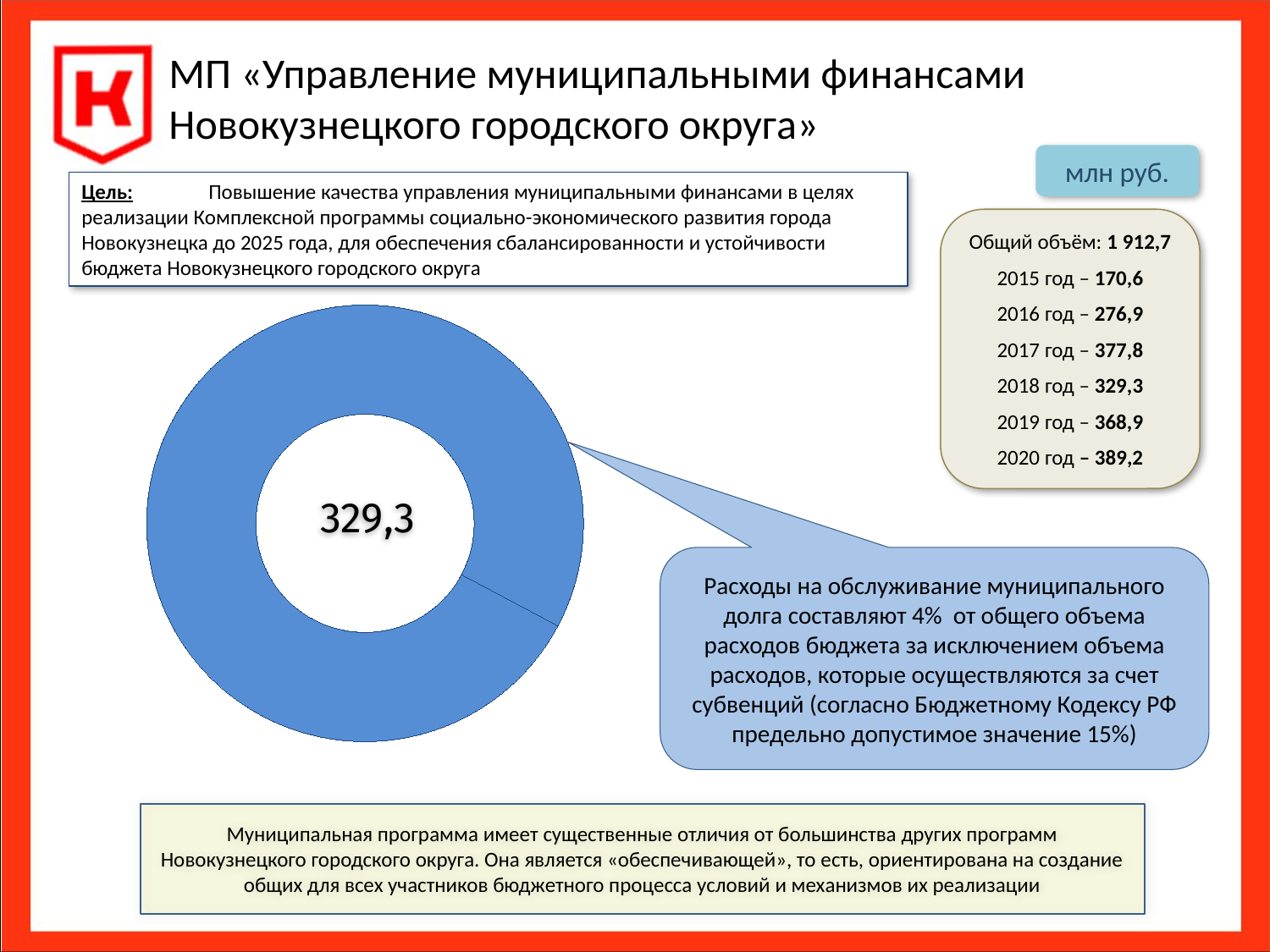

# МП «Управление муниципальными финансами Новокузнецкого городского округа»

млн руб.
Цель:	Повышение качества управления муниципальными финансами в целях реализации Комплексной программы социально-экономического развития города Новокузнецка до 2025 года, для обеспечения сбалансированности и устойчивости бюджета Новокузнецкого городского округа
Общий объём: 1 912,7
2015 год – 170,6
2016 год – 276,9
2017 год – 377,8
2018 год – 329,3
2019 год – 368,9
2020 год – 389,2

### Chart

| Category | 1091,9 |
|---|---|
| Основное мероприятие "Выполнение социального заказа на перевозку пассажиров автомобильным транспортом" | 329.3 |
329,3
Расходы на обслуживание муниципального долга составляют 4%  от общего объема расходов бюджета за исключением объема расходов, которые осуществляются за счет субвенций (согласно Бюджетному Кодексу РФ предельно допустимое значение 15%)
Муниципальная программа имеет существенные отличия от большинства других программ Новокузнецкого городского округа. Она является «обеспечивающей», то есть, ориентирована на создание общих для всех участников бюджетного процесса условий и механизмов их реализации
30